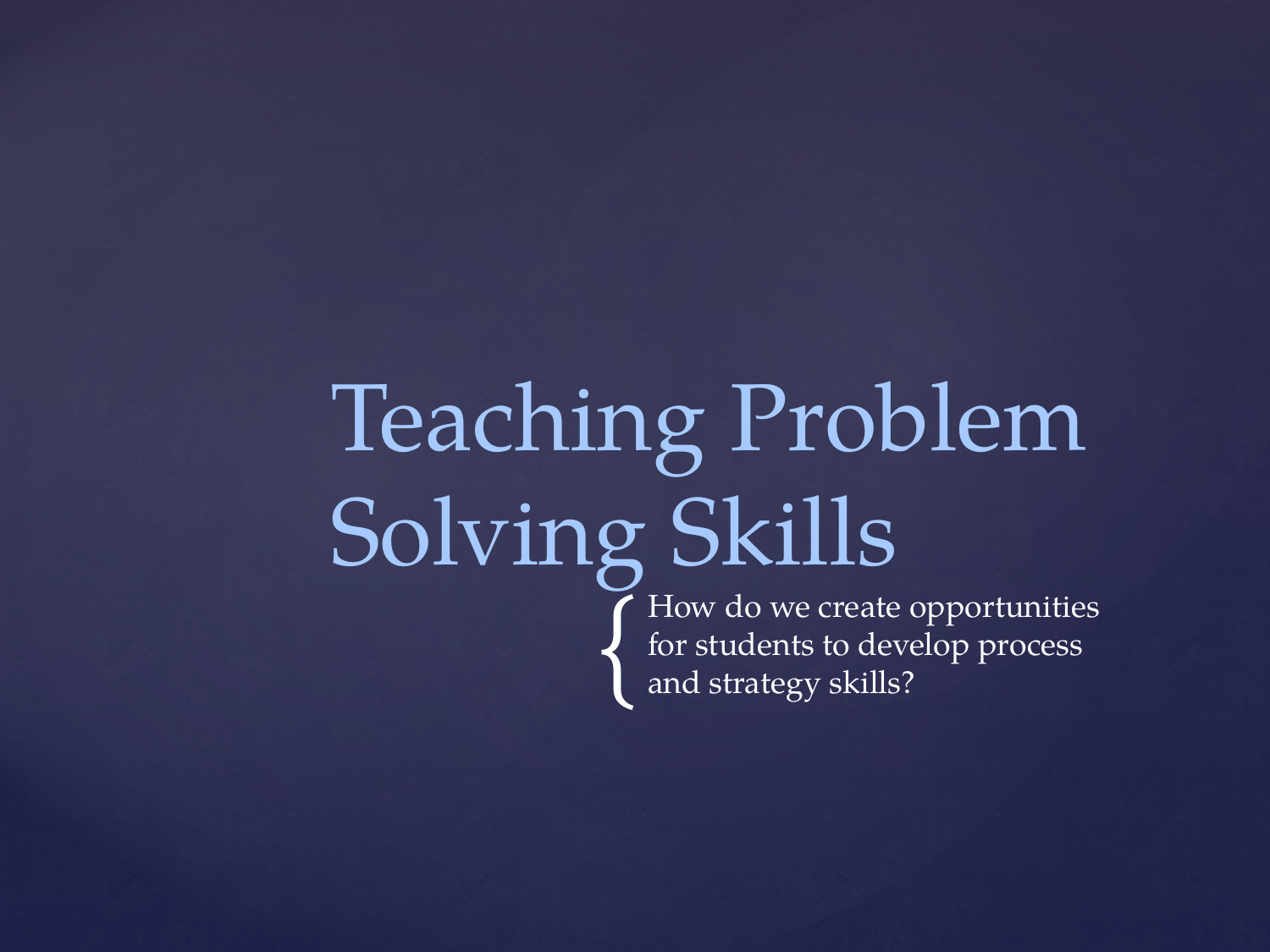

# Teaching Problem Solving Skills
How do we create opportunities for students to develop process and strategy skills?